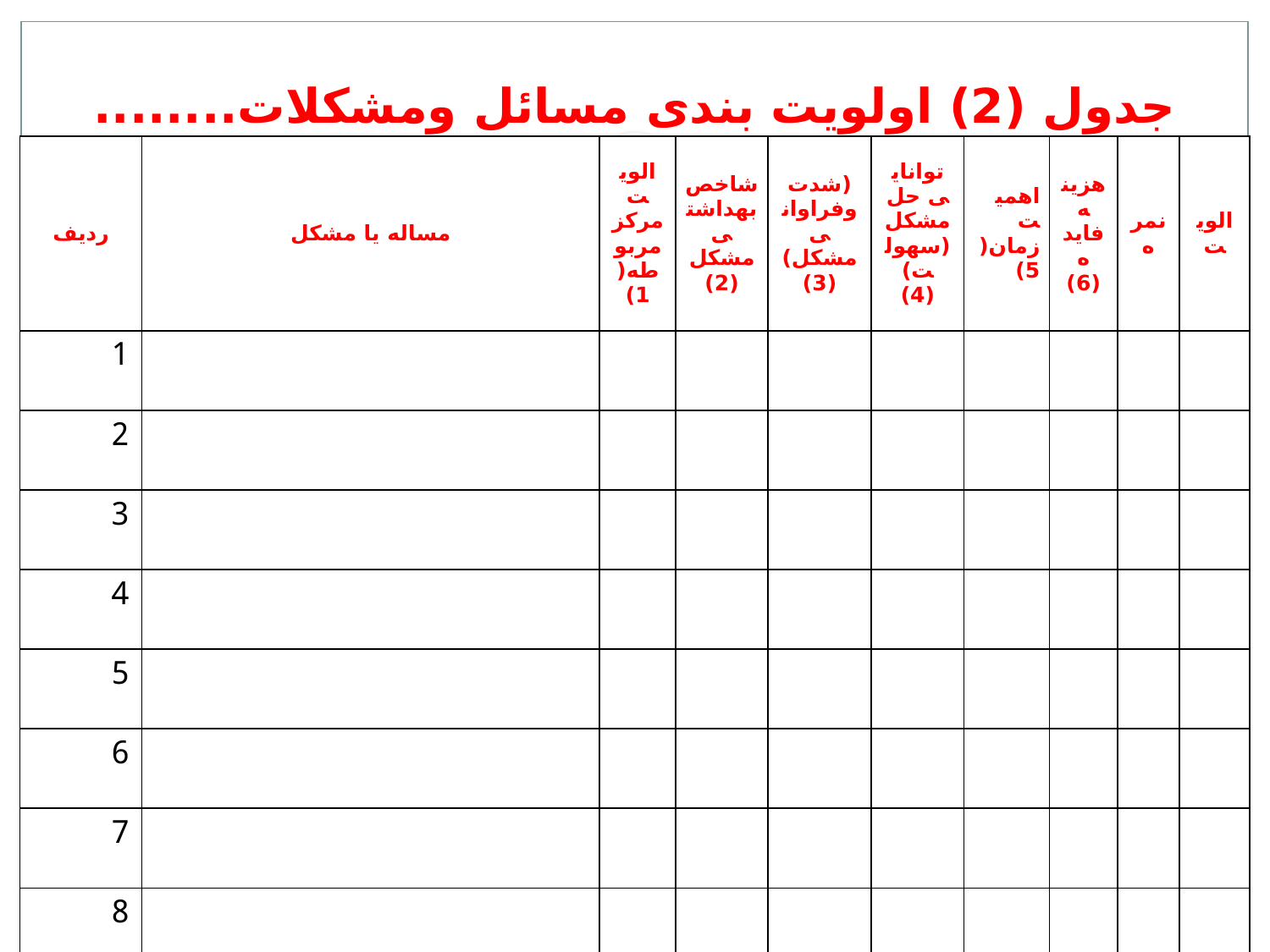

# جدول (2) اولویت بندی مسائل ومشکلات........
| ردیف | مساله یا مشکل | الویت مرکز مربوطه(1) | شاخص بهداشتی مشکل(2) | (شدت وفراوانی مشکل)(3) | توانایی حل مشکل (سهولت) (4) | اهمیت زمان(5) | هزینه فایده (6) | نمره | الویت |
| --- | --- | --- | --- | --- | --- | --- | --- | --- | --- |
| 1 |  |  |  |  |  |  |  |  |  |
| 2 |  |  |  |  |  |  |  |  |  |
| 3 |  |  |  |  |  |  |  |  |  |
| 4 |  |  |  |  |  |  |  |  |  |
| 5 |  |  |  |  |  |  |  |  |  |
| 6 |  |  |  |  |  |  |  |  |  |
| 7 |  |  |  |  |  |  |  |  |  |
| 8 |  |  |  |  |  |  |  |  |  |